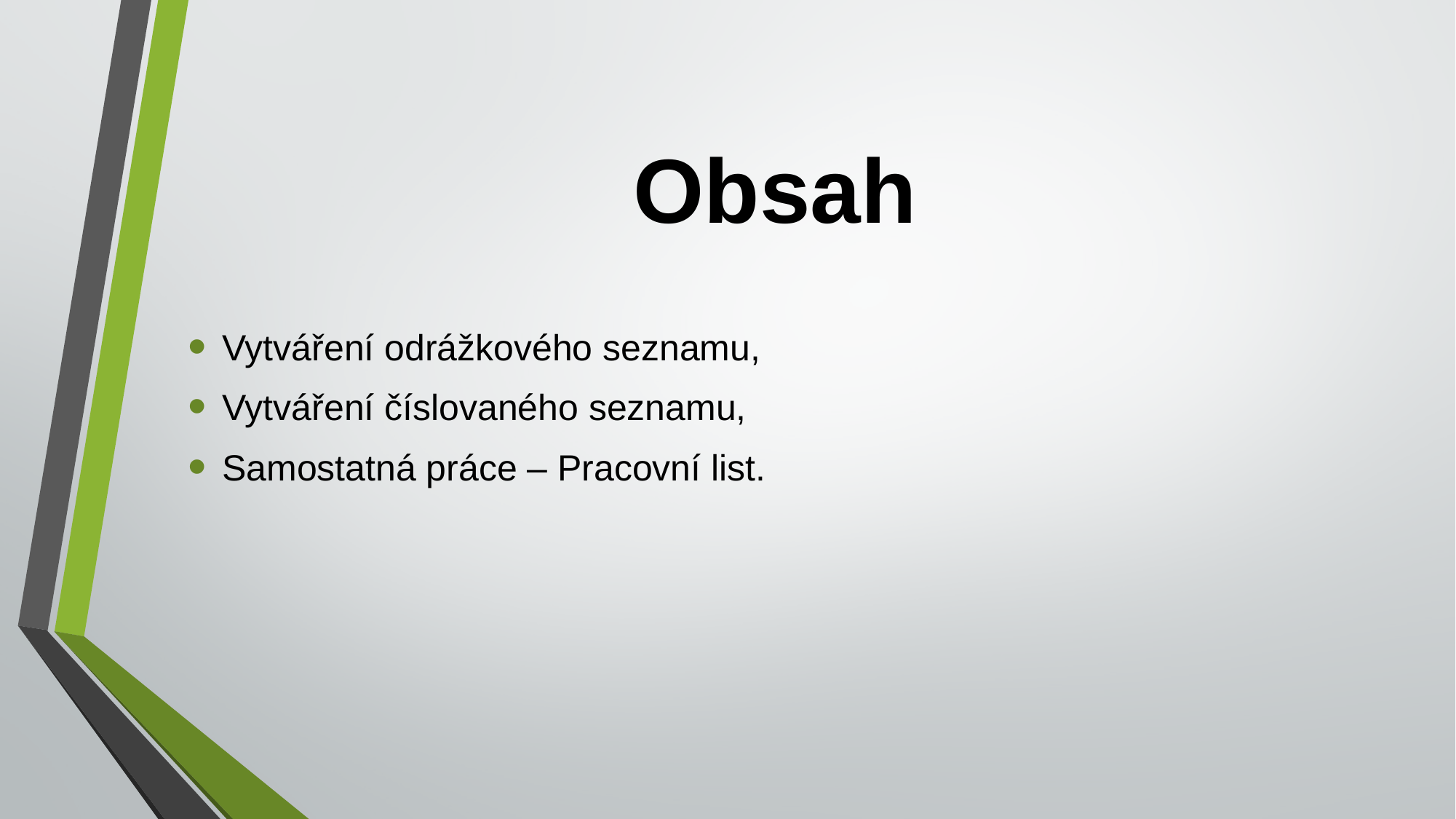

# Obsah
Vytváření odrážkového seznamu,
Vytváření číslovaného seznamu,
Samostatná práce – Pracovní list.